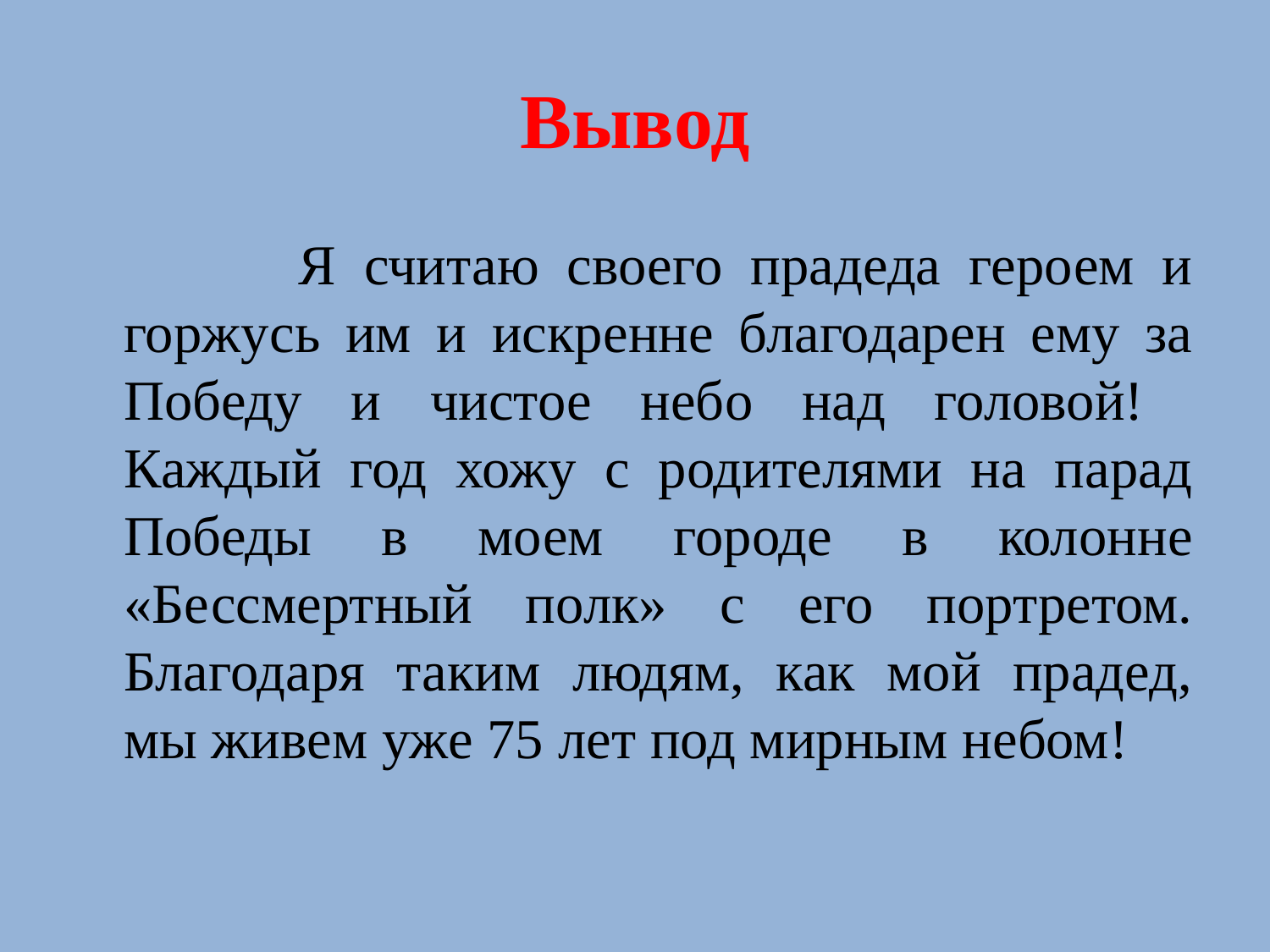

# Вывод
        Я считаю своего прадеда героем и горжусь им и искренне благодарен ему за Победу и чистое небо над головой!  Каждый год хожу с родителями на парад Победы в моем городе в колонне «Бессмертный полк» с его портретом. Благодаря таким людям, как мой прадед, мы живем уже 75 лет под мирным небом!